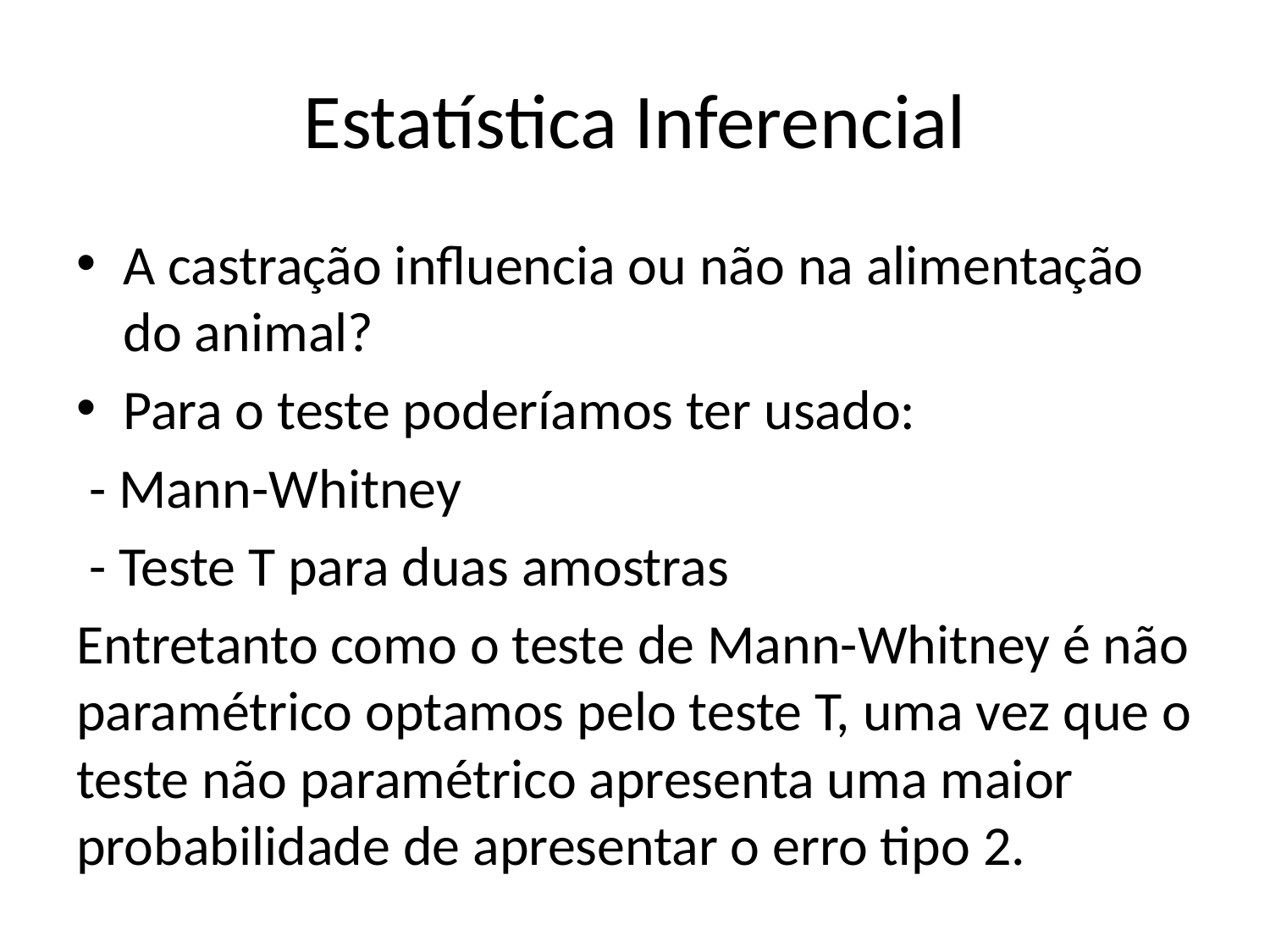

# Estatística Inferencial
A castração influencia ou não na alimentação do animal?
Para o teste poderíamos ter usado:
 - Mann-Whitney
 - Teste T para duas amostras
Entretanto como o teste de Mann-Whitney é não paramétrico optamos pelo teste T, uma vez que o teste não paramétrico apresenta uma maior probabilidade de apresentar o erro tipo 2.